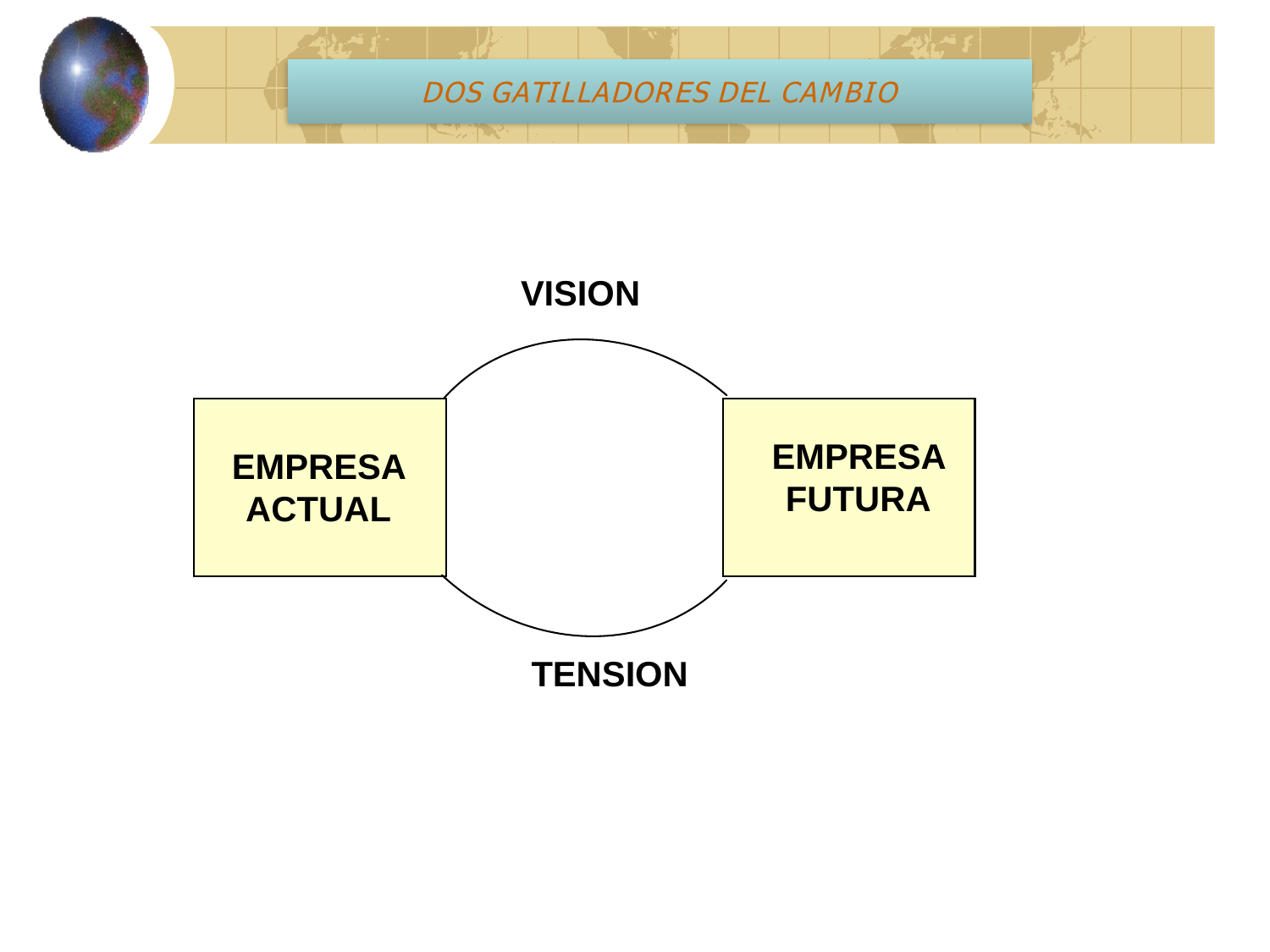

DOS GATILLADORES DEL CAMBIO
VISION

EMPRESA FUTURA
EMPRESA ACTUAL

TENSION